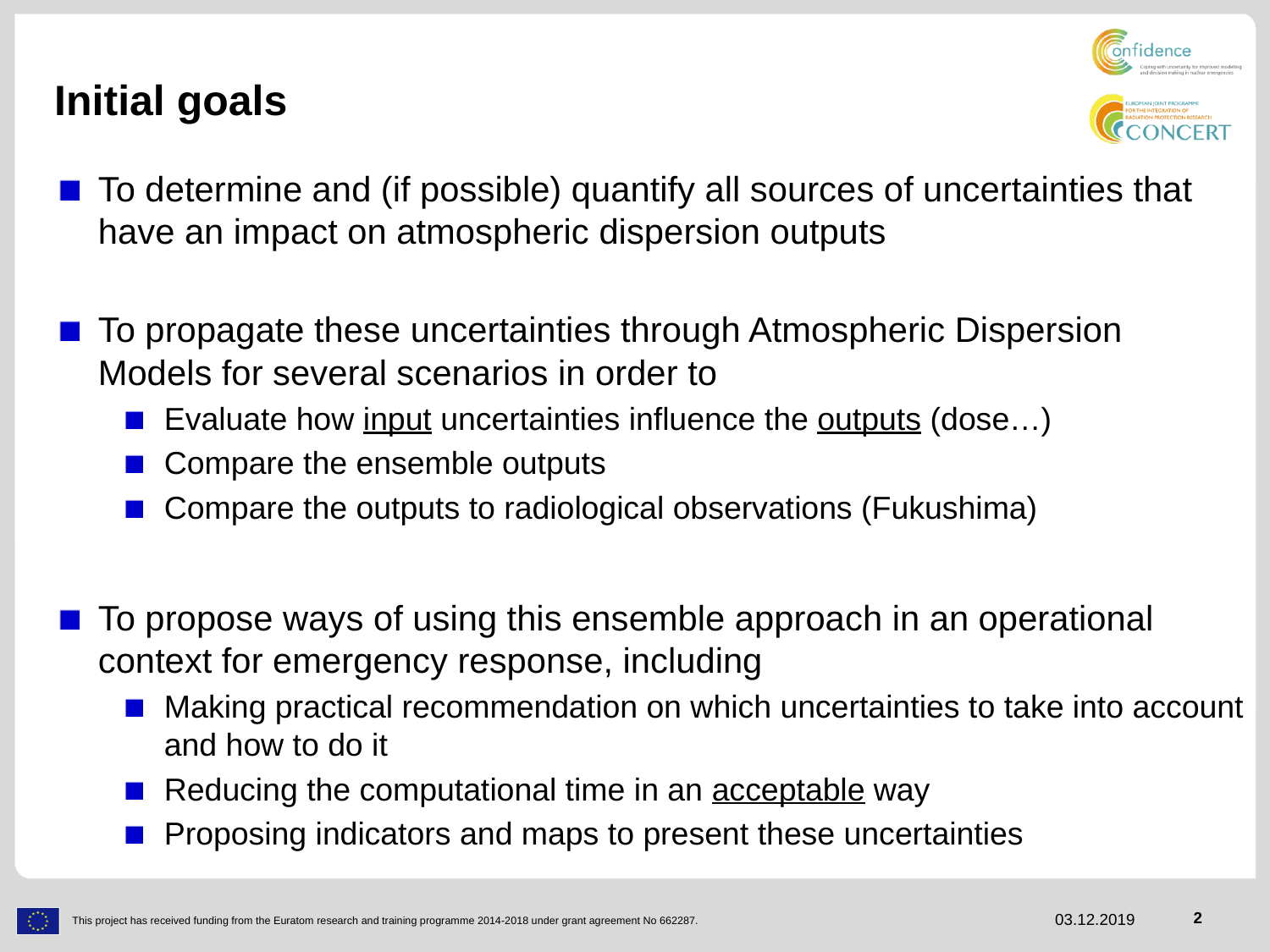

# Initial goals
To determine and (if possible) quantify all sources of uncertainties that have an impact on atmospheric dispersion outputs

To propagate these uncertainties through Atmospheric Dispersion Models for several scenarios in order to
Evaluate how input uncertainties influence the outputs (dose…)
Compare the ensemble outputs
Compare the outputs to radiological observations (Fukushima)

To propose ways of using this ensemble approach in an operational context for emergency response, including
Making practical recommendation on which uncertainties to take into account and how to do it
Reducing the computational time in an acceptable way
Proposing indicators and maps to present these uncertainties